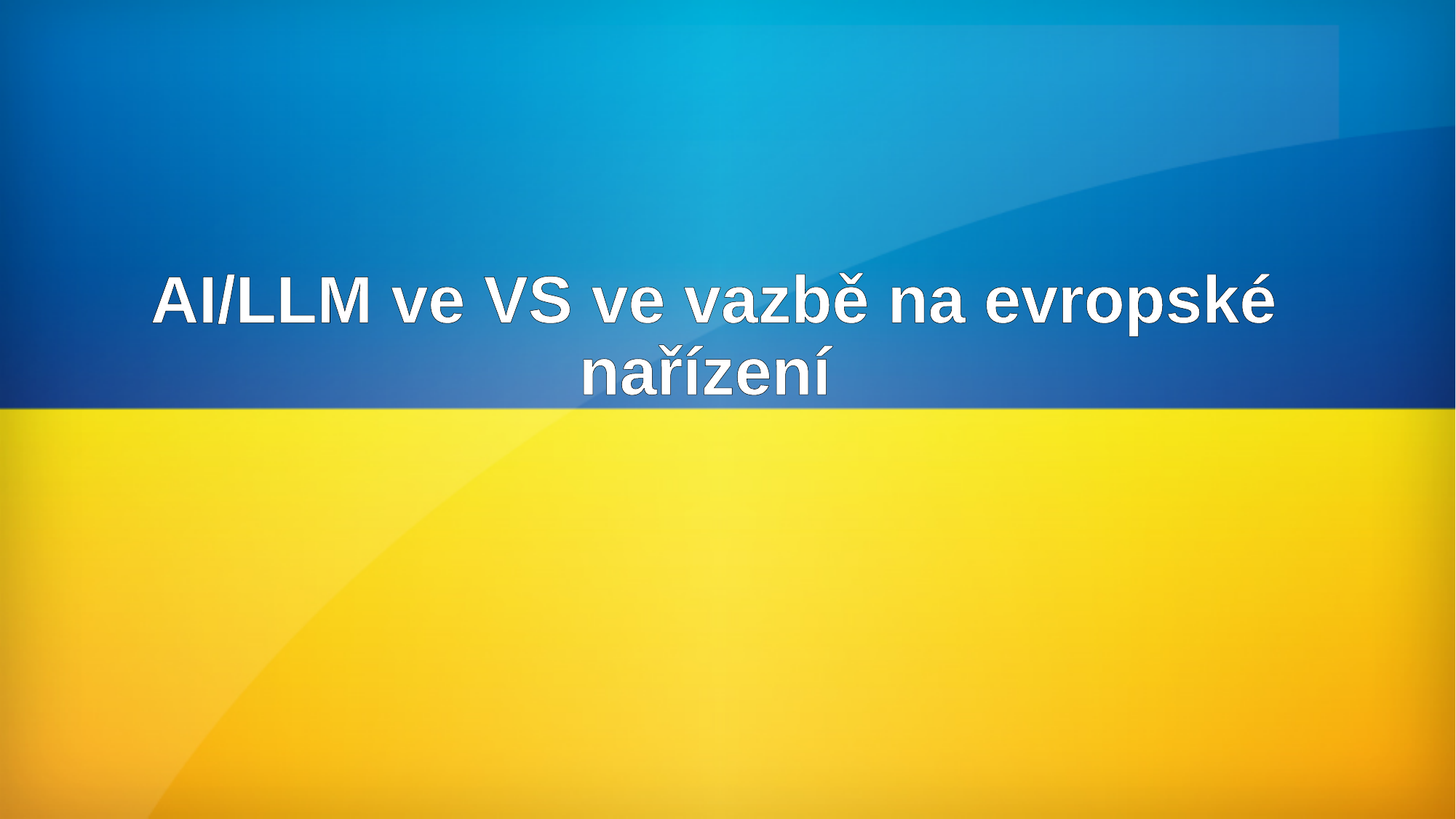

# AI/LLM ve VS ve vazbě na evropské nařízení